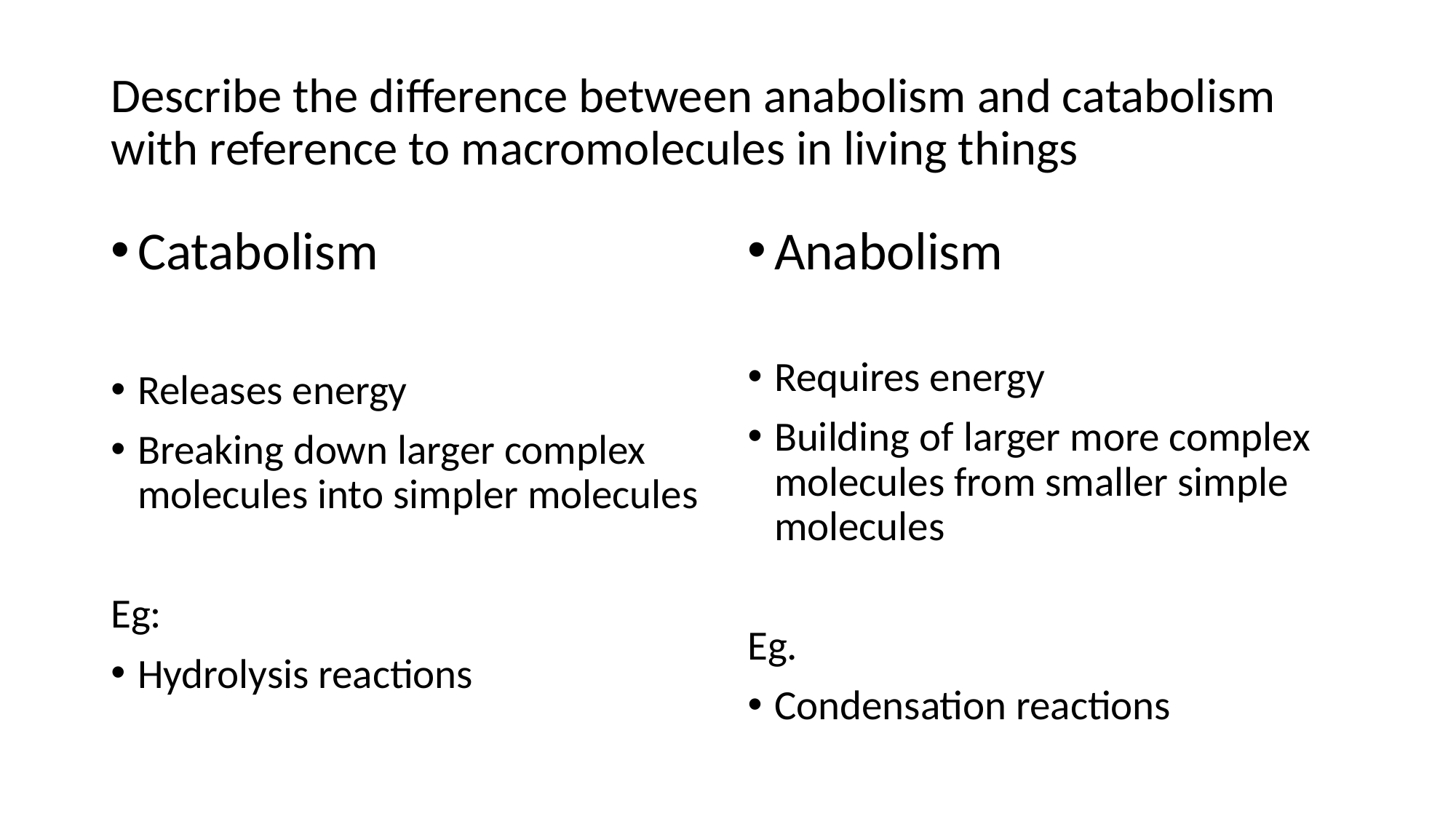

# Describe the difference between anabolism and catabolism with reference to macromolecules in living things
Catabolism

Releases energy
Breaking down larger complex molecules into simpler molecules

Eg:
Hydrolysis reactions

Anabolism

Requires energy
Building of larger more complex molecules from smaller simple molecules

Eg.
Condensation reactions